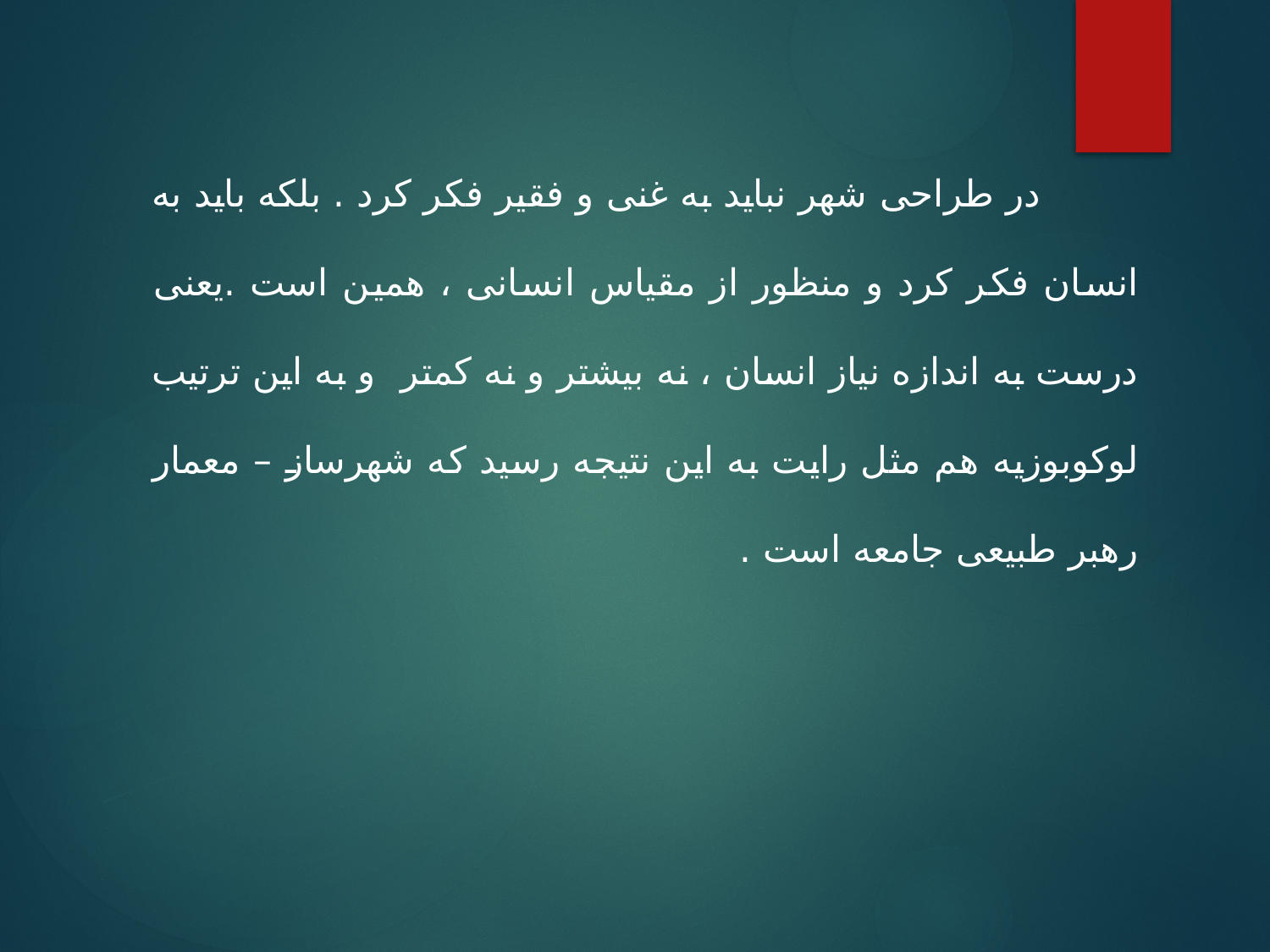

در طراحی شهر نباید به غنی و فقیر فکر کرد . بلکه باید به انسان فکر کرد و منظور از مقیاس انسانی ، همین است .یعنی درست به اندازه نیاز انسان ، نه بیشتر و نه کمتر  و به این ترتیب لوکوبوزیه هم مثل رایت به این نتیجه رسید که شهرساز – معمار رهبر طبیعی جامعه است .